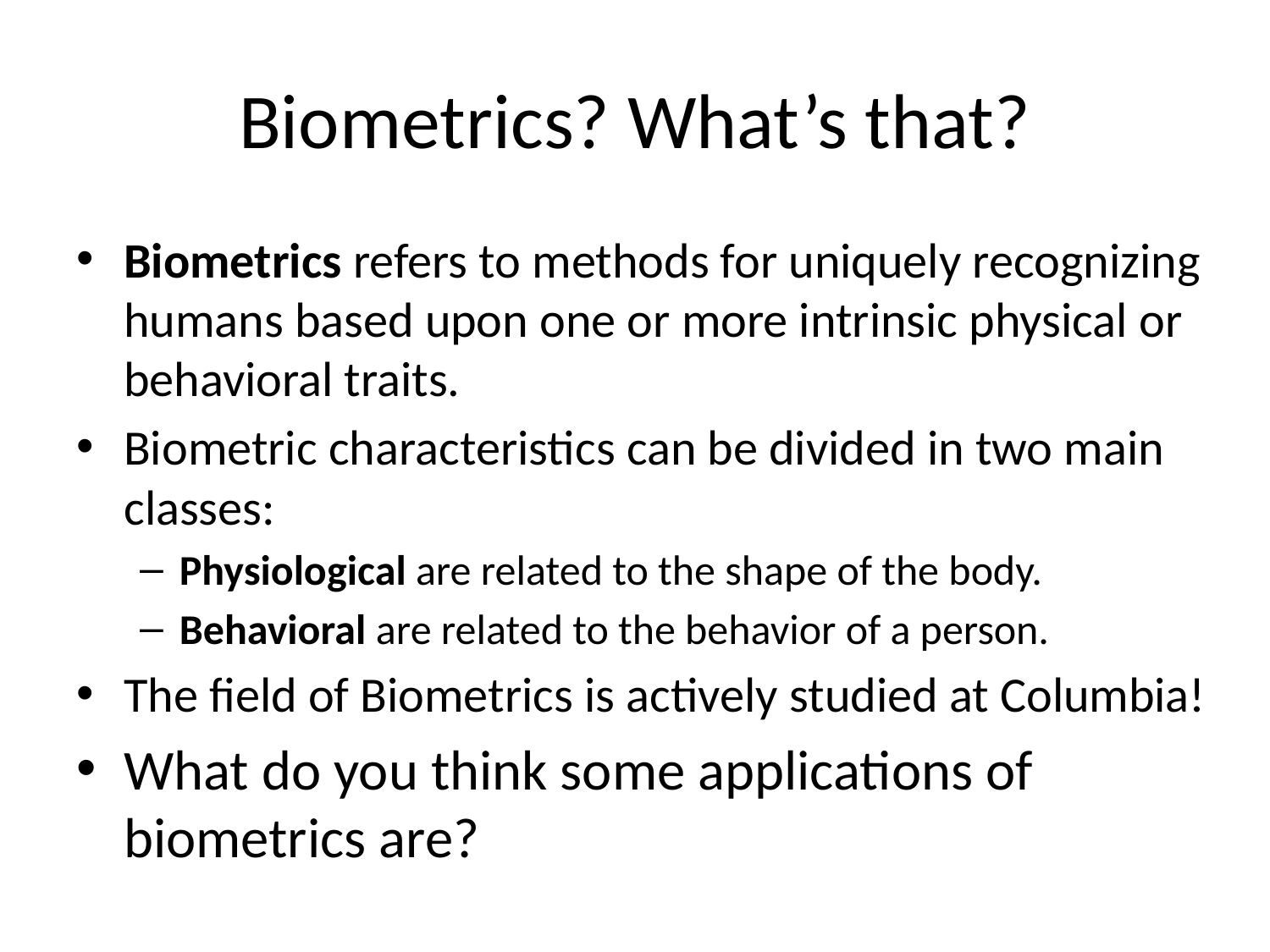

# Biometrics? What’s that?
Biometrics refers to methods for uniquely recognizing humans based upon one or more intrinsic physical or behavioral traits.
Biometric characteristics can be divided in two main classes:
Physiological are related to the shape of the body.
Behavioral are related to the behavior of a person.
The field of Biometrics is actively studied at Columbia!
What do you think some applications of biometrics are?